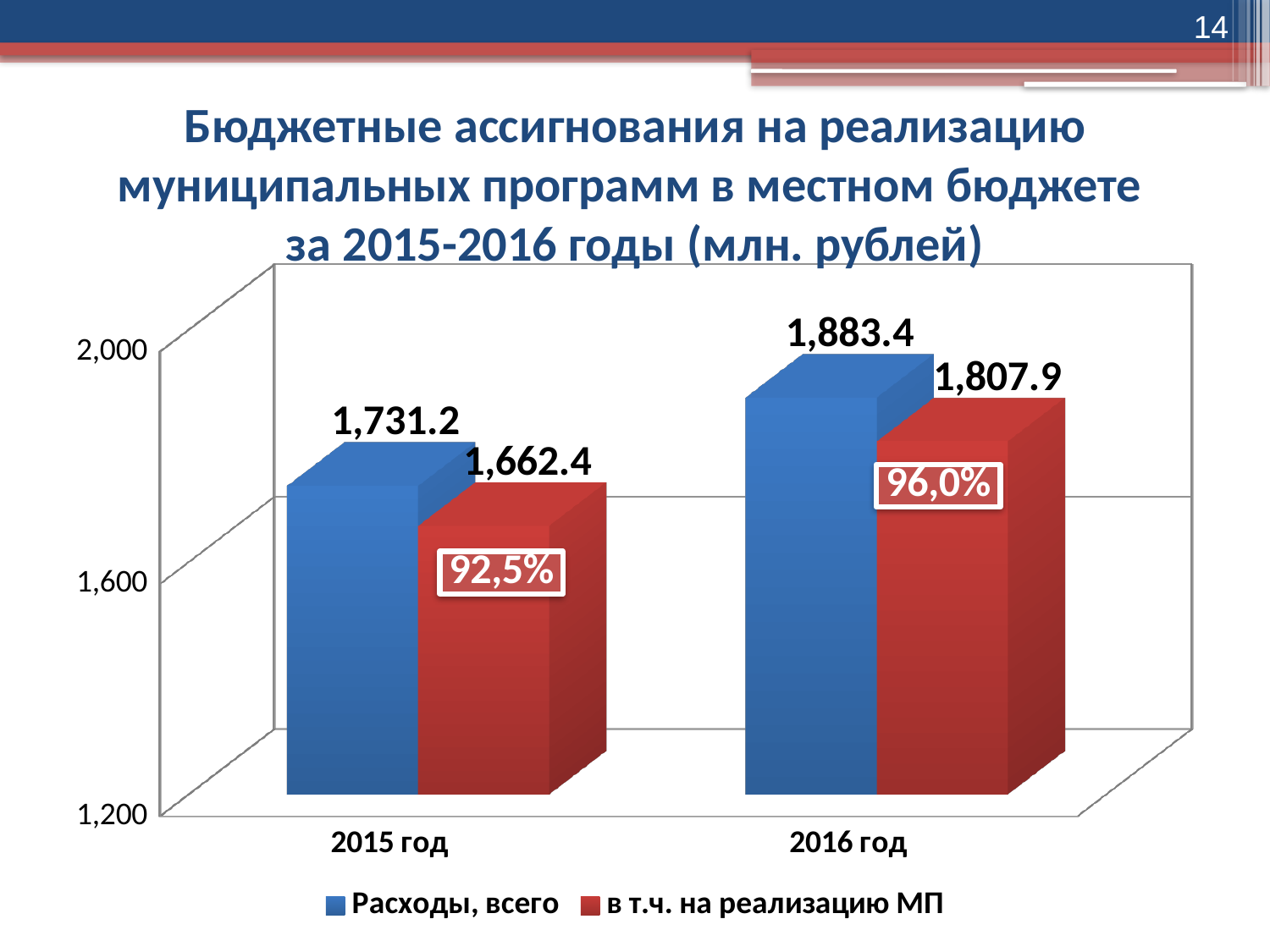

14
# Бюджетные ассигнования на реализацию муниципальных программ в местном бюджете за 2015-2016 годы (млн. рублей)

[unsupported chart]